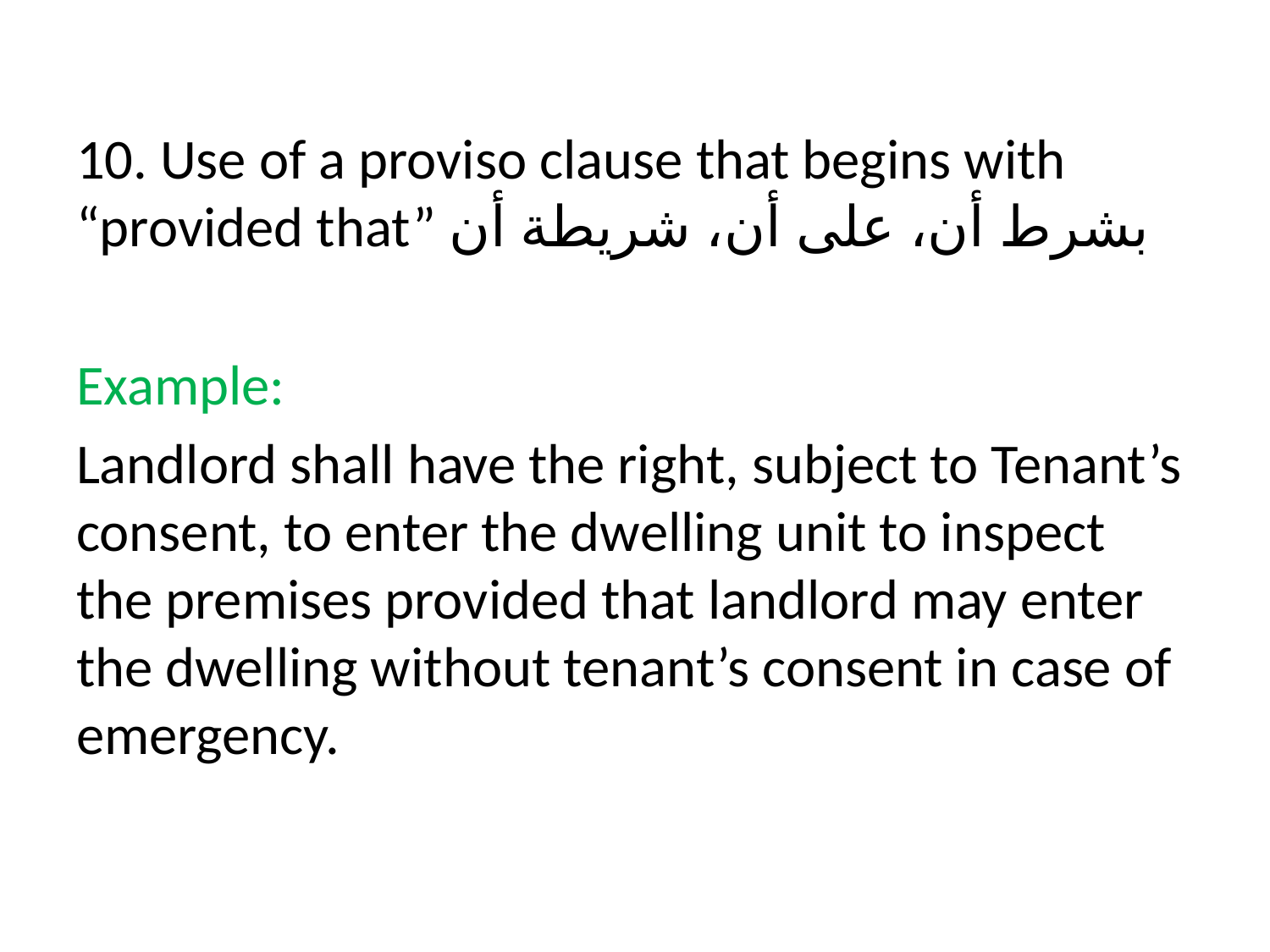

#
10. Use of a proviso clause that begins with “provided that” بشرط أن، على أن، شريطة أن

Example:
Landlord shall have the right, subject to Tenant’s consent, to enter the dwelling unit to inspect the premises provided that landlord may enter the dwelling without tenant’s consent in case of emergency.